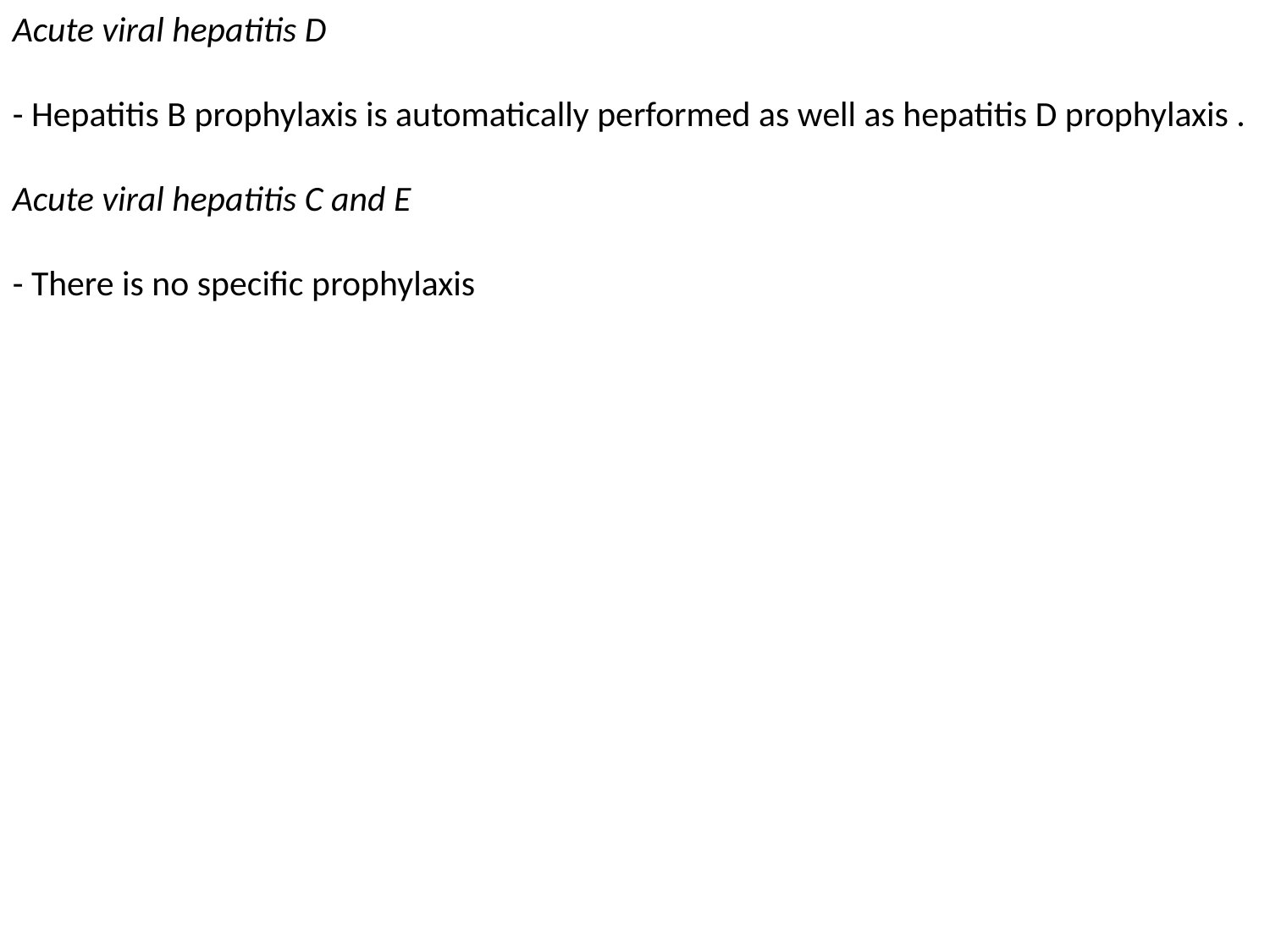

Acute viral hepatitis D

- Hepatitis B prophylaxis is automatically performed as well as hepatitis D prophylaxis .

Acute viral hepatitis C and E

- There is no specific prophylaxis